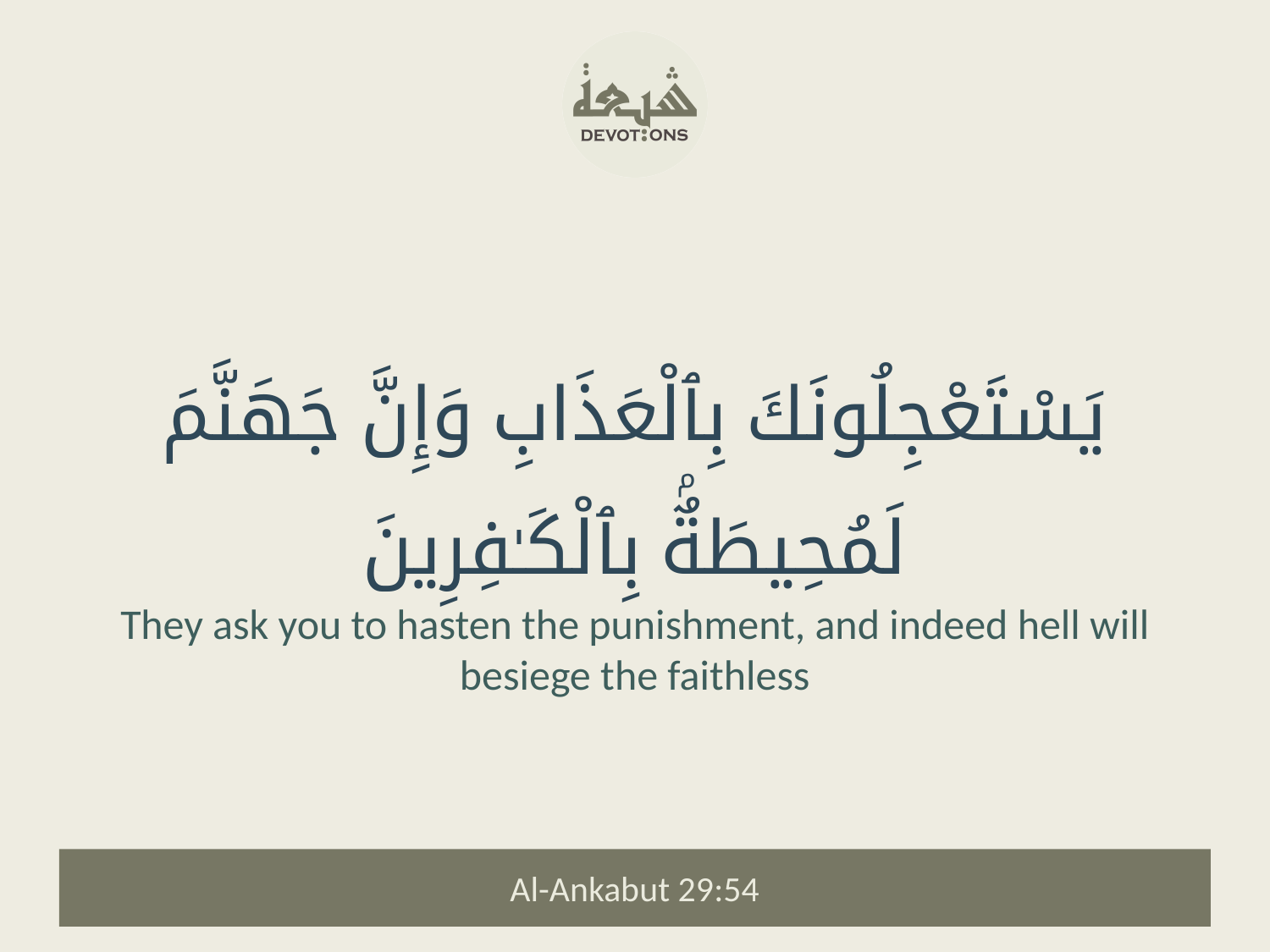

يَسْتَعْجِلُونَكَ بِٱلْعَذَابِ وَإِنَّ جَهَنَّمَ لَمُحِيطَةٌۢ بِٱلْكَـٰفِرِينَ
They ask you to hasten the punishment, and indeed hell will besiege the faithless
Al-Ankabut 29:54